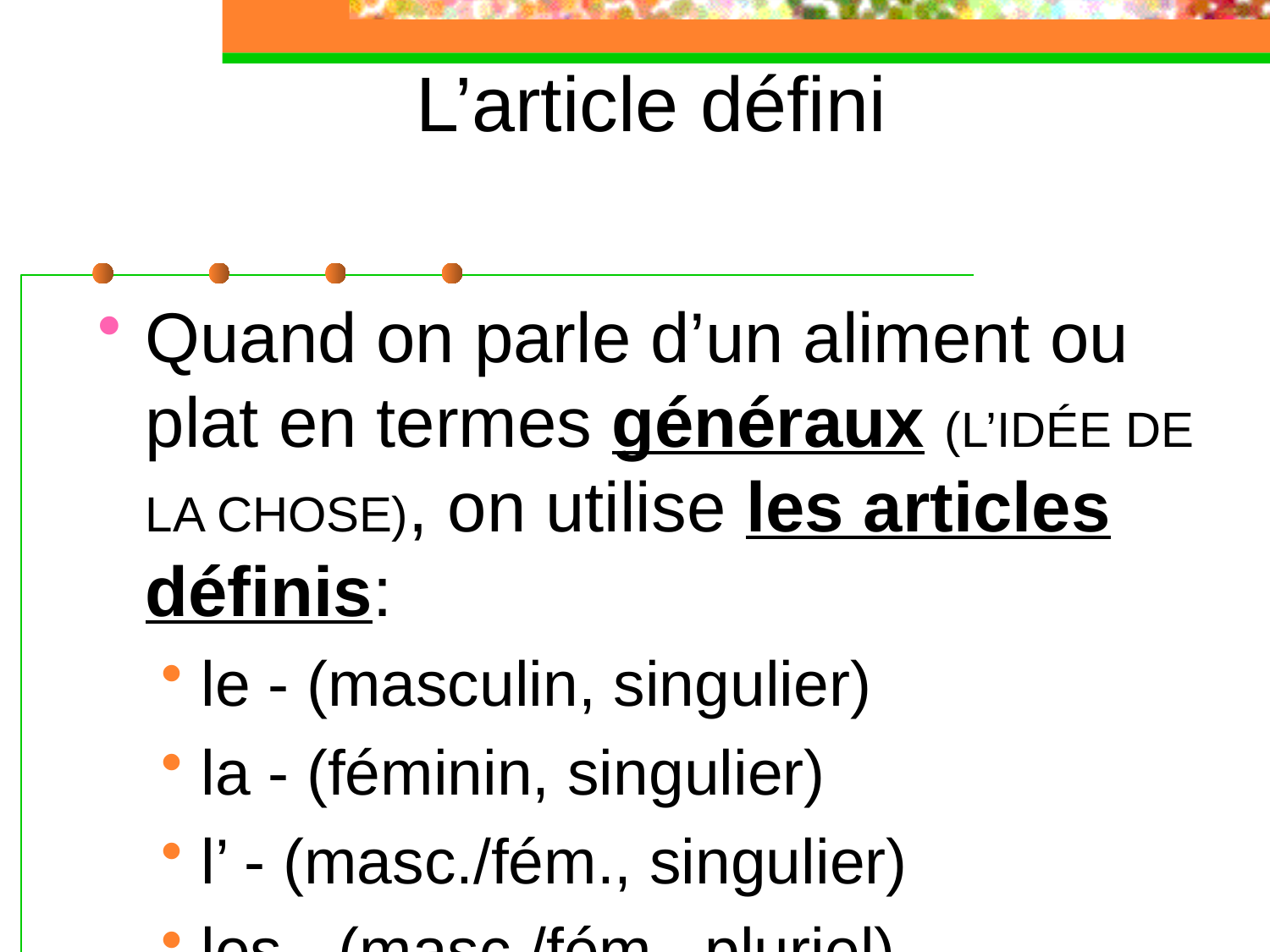

# L’article défini
Quand on parle d’un aliment ou plat en termes généraux (L’IDÉE DE LA CHOSE), on utilise les articles définis:
le - (masculin, singulier)
la - (féminin, singulier)
l’ - (masc./fém., singulier)
les - (masc./fém., pluriel)